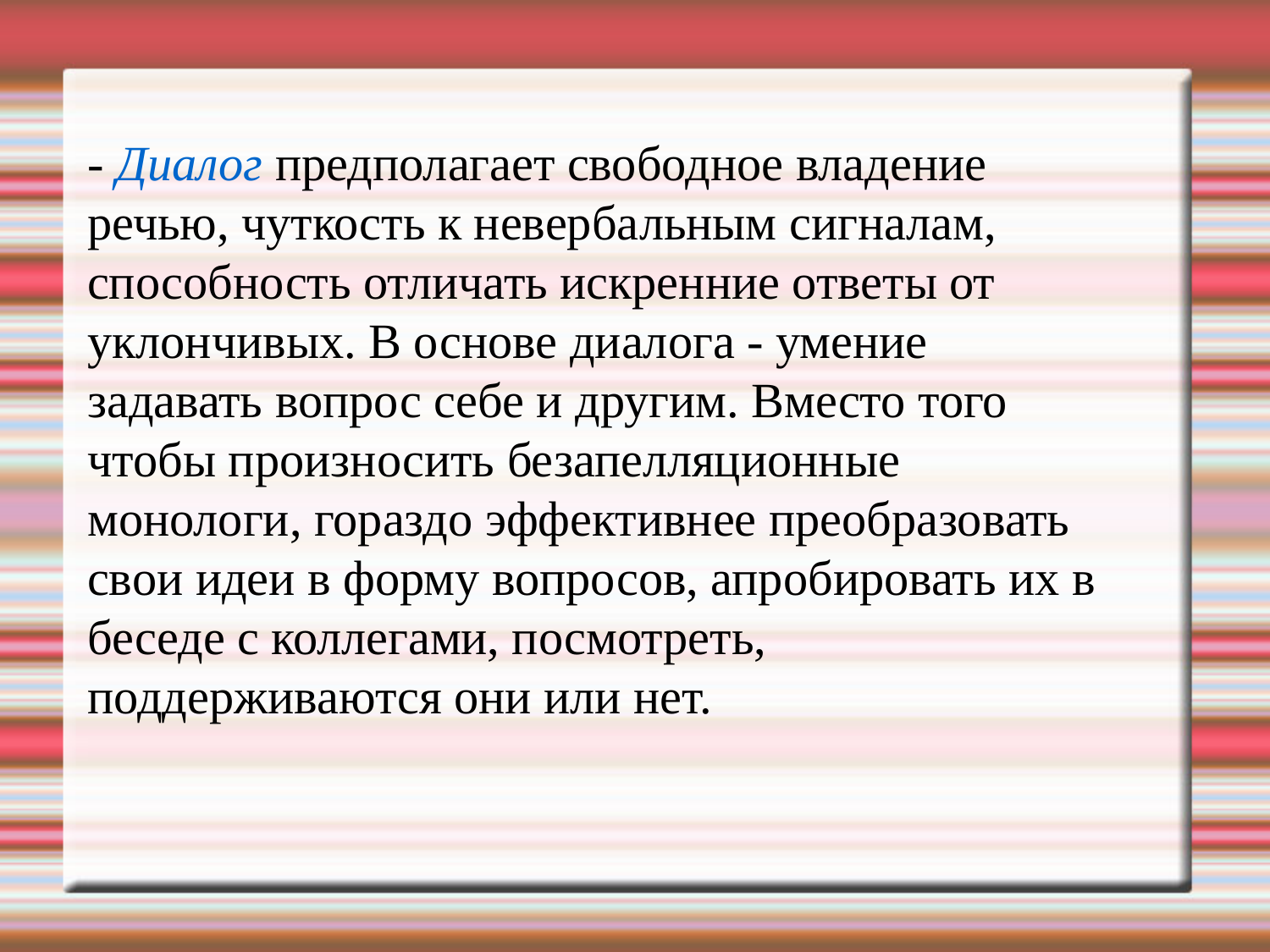

- Диалог предполагает свободное владение речью, чуткость к невербальным сигналам, способность отличать искренние ответы от уклончивых. В основе диалога - умение задавать вопрос себе и другим. Вместо того чтобы произносить безапелляционные монологи, гораздо эффективнее преобразовать свои идеи в форму вопросов, апробировать их в беседе с коллегами, посмотреть, поддерживаются они или нет.